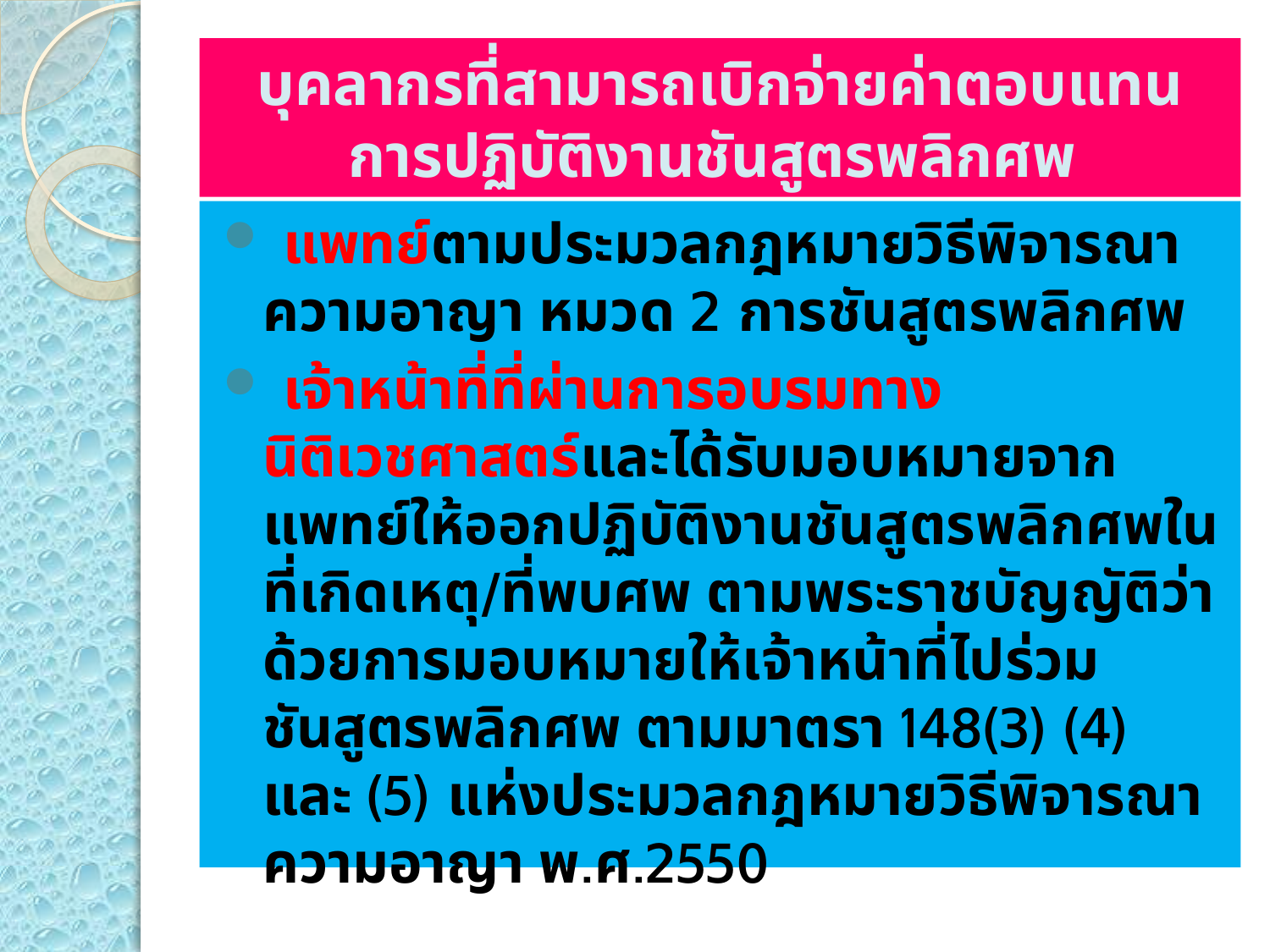

# บุคลากรที่สามารถเบิกจ่ายค่าตอบแทน การปฏิบัติงานชันสูตรพลิกศพ
 แพทย์ตามประมวลกฎหมายวิธีพิจารณาความอาญา หมวด 2 การชันสูตรพลิกศพ
 เจ้าหน้าที่ที่ผ่านการอบรมทางนิติเวชศาสตร์และได้รับมอบหมายจากแพทย์ให้ออกปฏิบัติงานชันสูตรพลิกศพในที่เกิดเหตุ/ที่พบศพ ตามพระราชบัญญัติว่าด้วยการมอบหมายให้เจ้าหน้าที่ไปร่วมชันสูตรพลิกศพ ตามมาตรา 148(3) (4) และ (5) แห่งประมวลกฎหมายวิธีพิจารณาความอาญา พ.ศ.2550